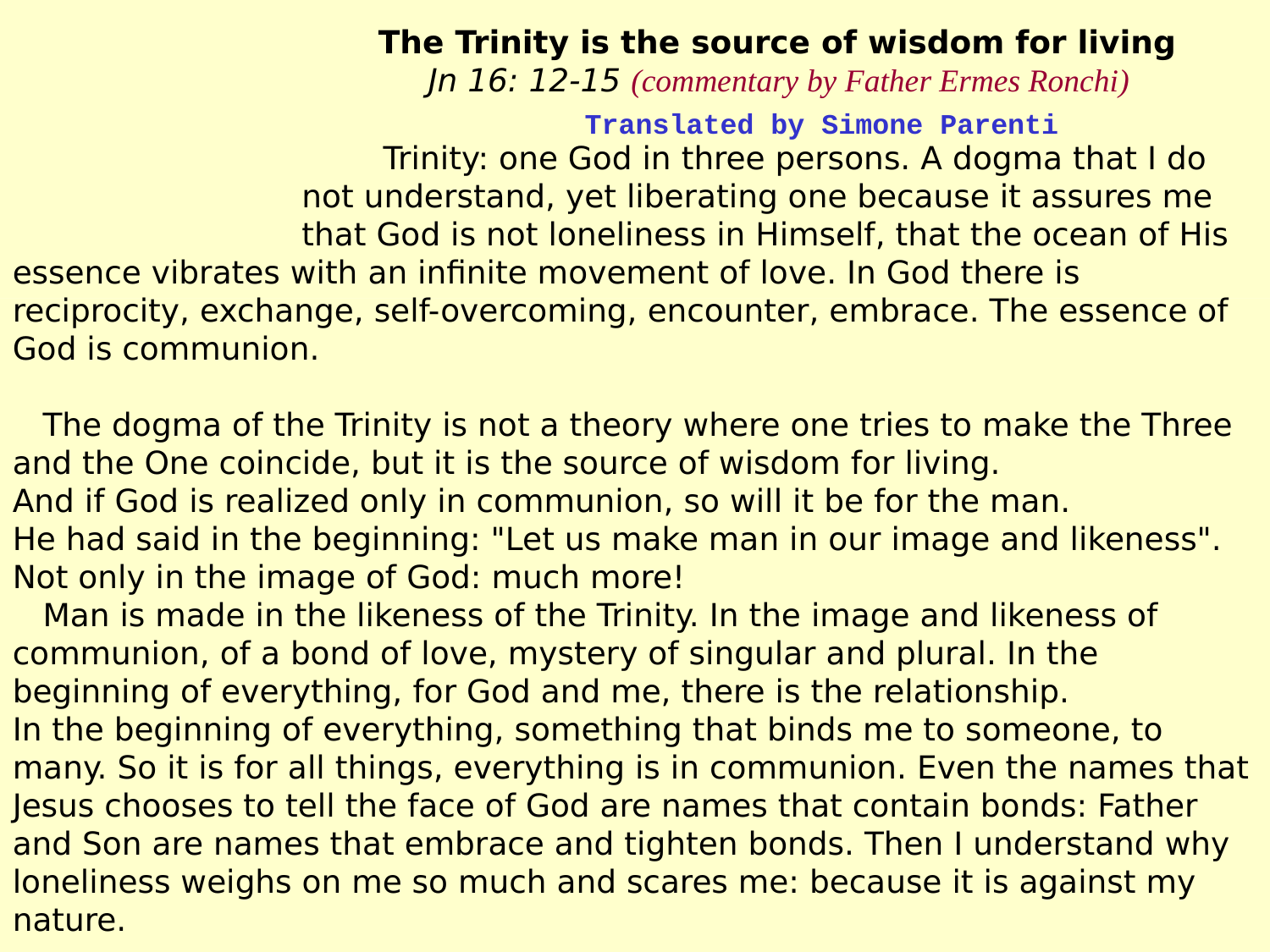

The Trinity is the source of wisdom for living
Jn 16: 12-15 (commentary by Father Ermes Ronchi)
        Translated by Simone Parenti
	                        Trinity: one God in three persons. A dogma that I do 	                not understand, yet liberating one because it assures me 	                that God is not loneliness in Himself, that the ocean of His essence vibrates with an infinite movement of love. In God there is reciprocity, exchange, self-overcoming, encounter, embrace. The essence of God is communion.

   The dogma of the Trinity is not a theory where one tries to make the Three and the One coincide, but it is the source of wisdom for living.
And if God is realized only in communion, so will it be for the man.
He had said in the beginning: "Let us make man in our image and likeness". Not only in the image of God: much more!
   Man is made in the likeness of the Trinity. In the image and likeness of communion, of a bond of love, mystery of singular and plural. In the beginning of everything, for God and me, there is the relationship.
In the beginning of everything, something that binds me to someone, to many. So it is for all things, everything is in communion. Even the names that Jesus chooses to tell the face of God are names that contain bonds: Father and Son are names that embrace and tighten bonds. Then I understand why loneliness weighs on me so much and scares me: because it is against my nature.